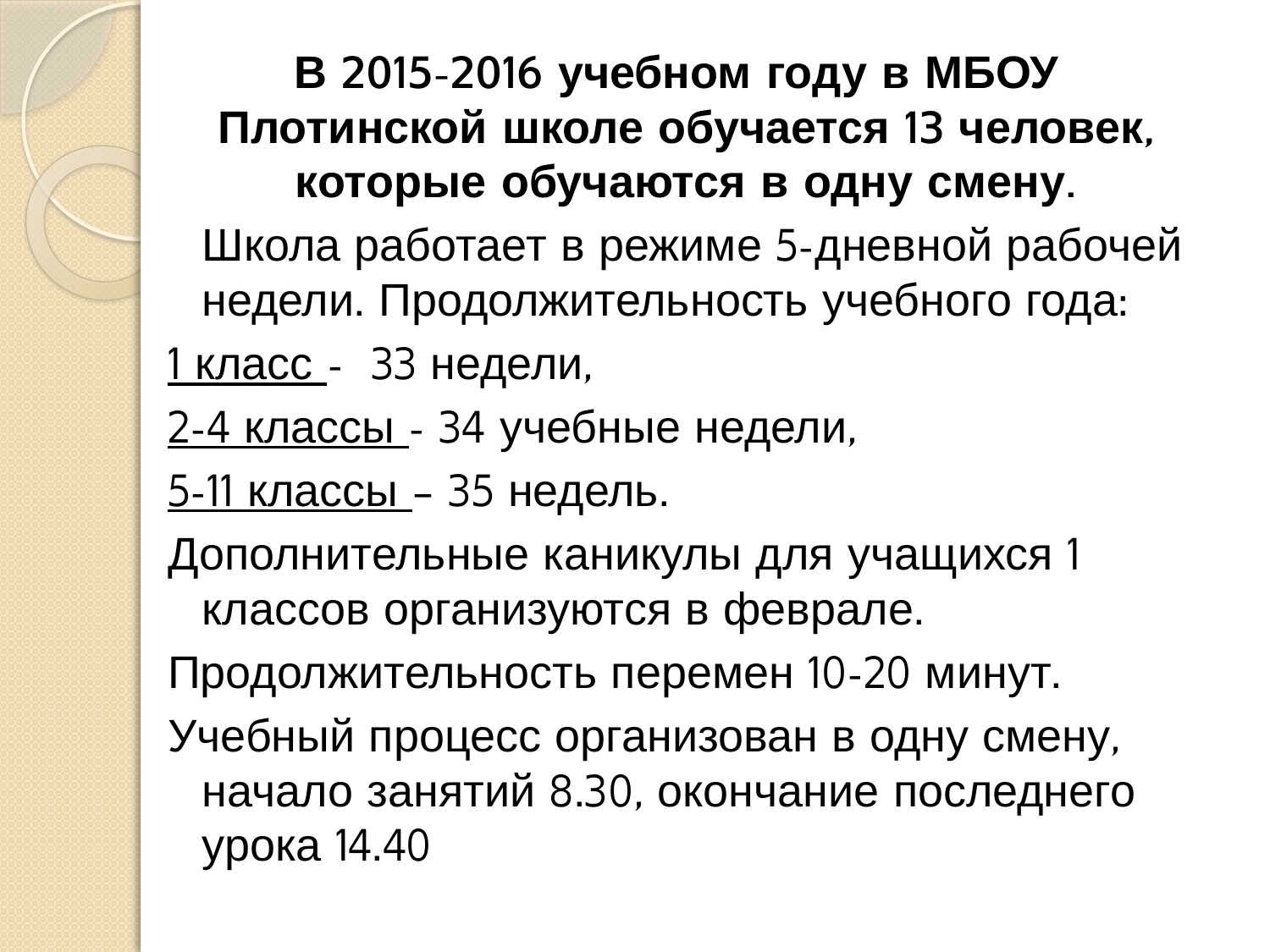

В 2015-2016 учебном году в МБОУ Плотинской школе обучается 13 человек,  которые обучаются в одну смену.
 	Школа работает в режиме 5-дневной рабочей недели. Продолжительность учебного года:
1 класс -  33 недели,
2-4 классы - 34 учебные недели,
5-11 классы – 35 недель.
Дополнительные каникулы для учащихся 1 классов организуются в феврале.
Продолжительность перемен 10-20 минут.
Учебный процесс организован в одну смену, начало занятий 8.30, окончание последнего урока 14.40